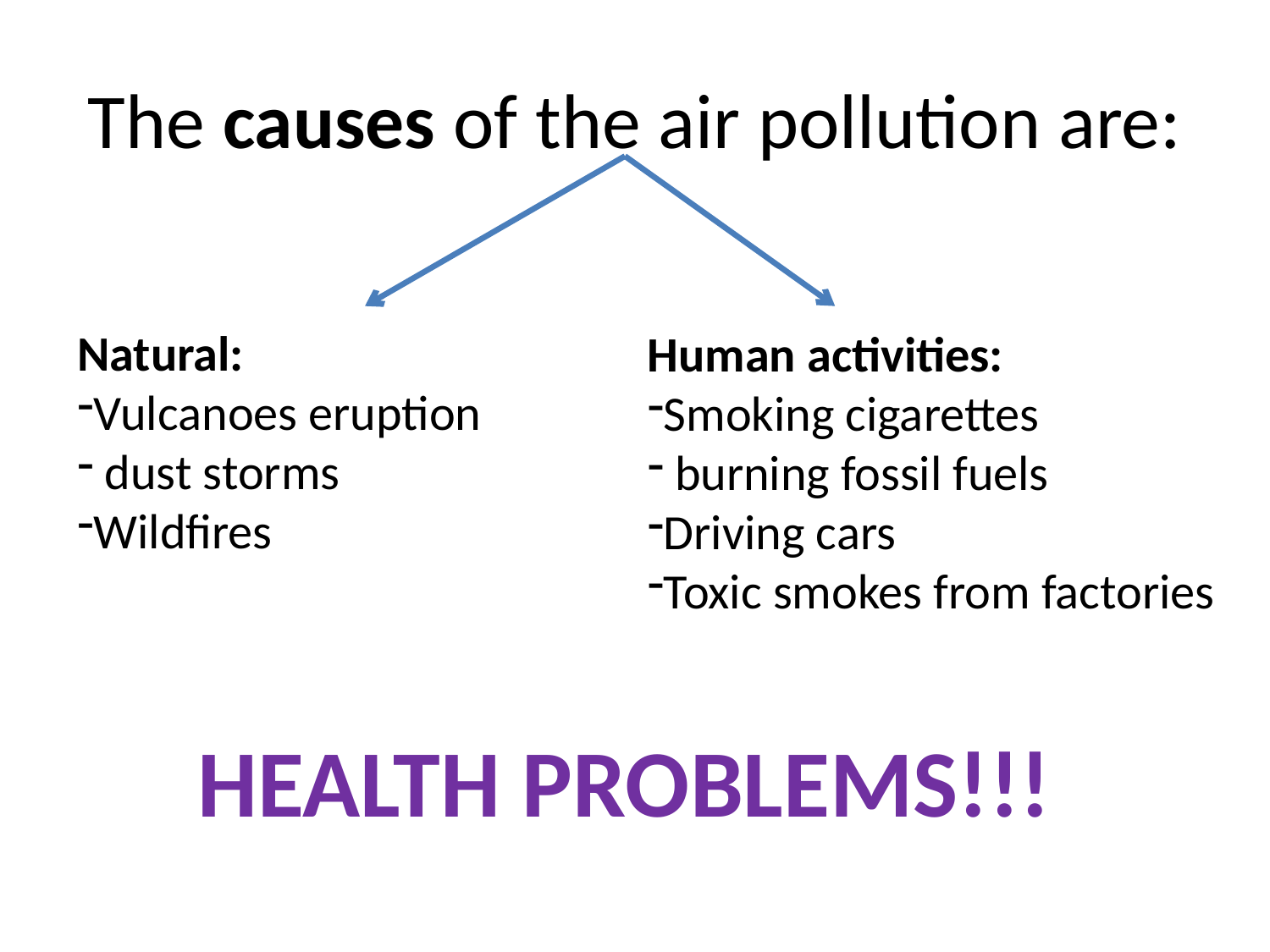

# The causes of the air pollution are:
Natural:
Vulcanoes eruption
 dust storms
Wildfires

Human activities:
Smoking cigarettes
 burning fossil fuels
Driving cars
Toxic smokes from factories
HEALTH PROBLEMS!!!